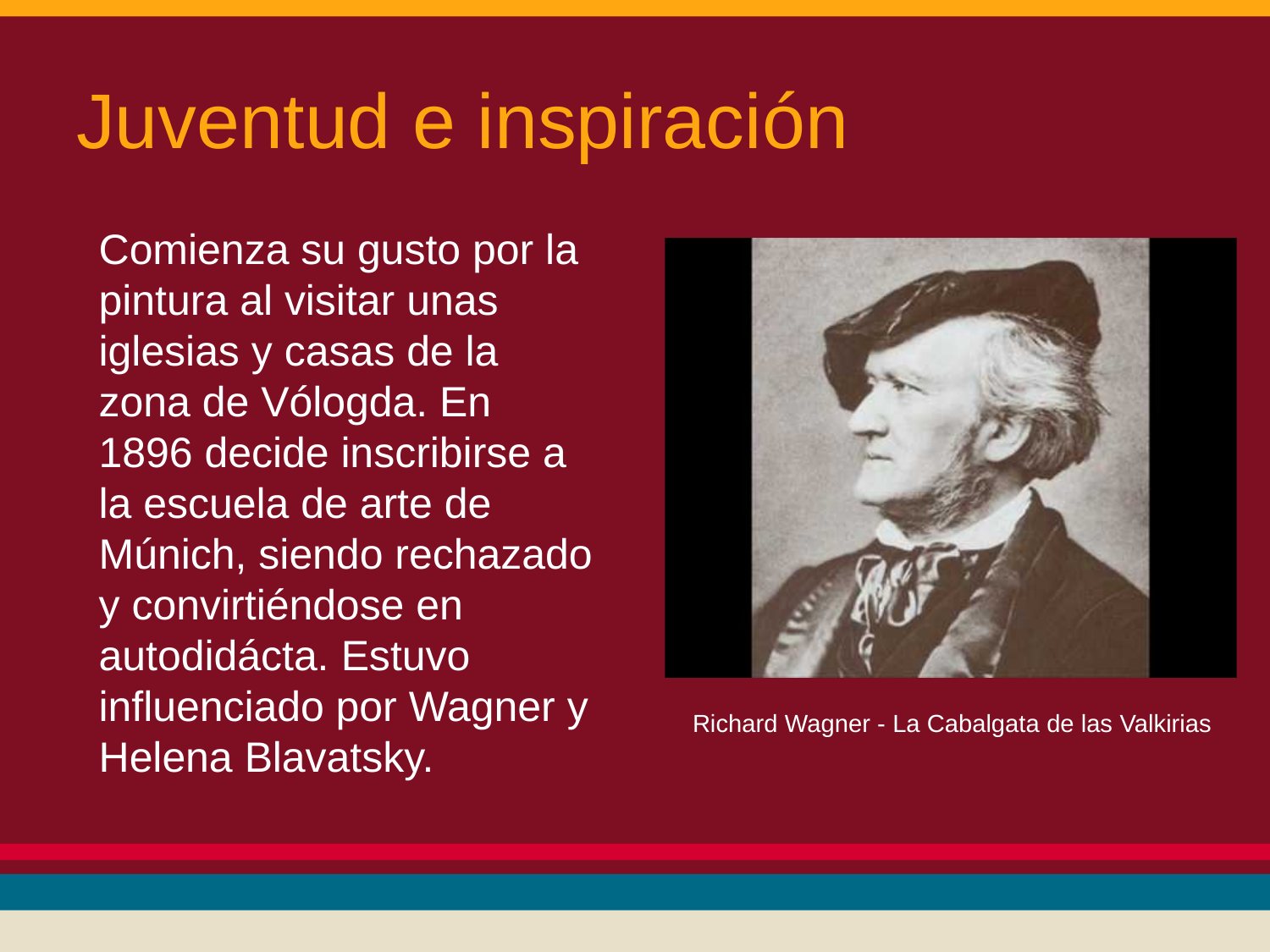

# Juventud e inspiración
Comienza su gusto por la pintura al visitar unas iglesias y casas de la zona de Vólogda. En 1896 decide inscribirse a la escuela de arte de Múnich, siendo rechazado y convirtiéndose en autodidácta. Estuvo influenciado por Wagner y Helena Blavatsky.

Richard Wagner - La Cabalgata de las Valkirias